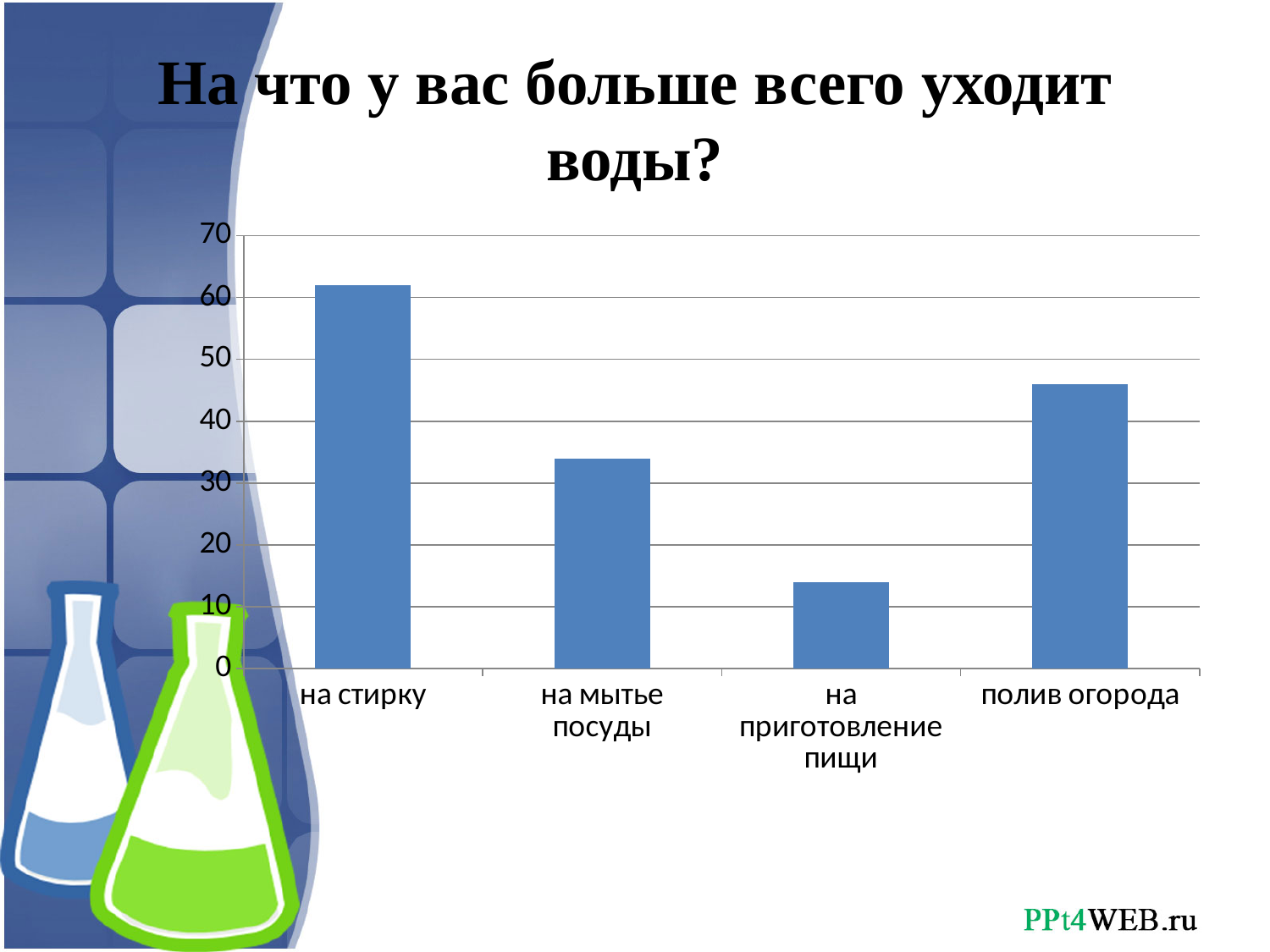

# На что у вас больше всего уходит воды?

### Chart

| Category | Ряд 1 |
|---|---|
| на стирку | 62.0 |
| на мытье посуды | 34.0 |
| на приготовление пищи | 14.0 |
| полив огорода | 46.0 |